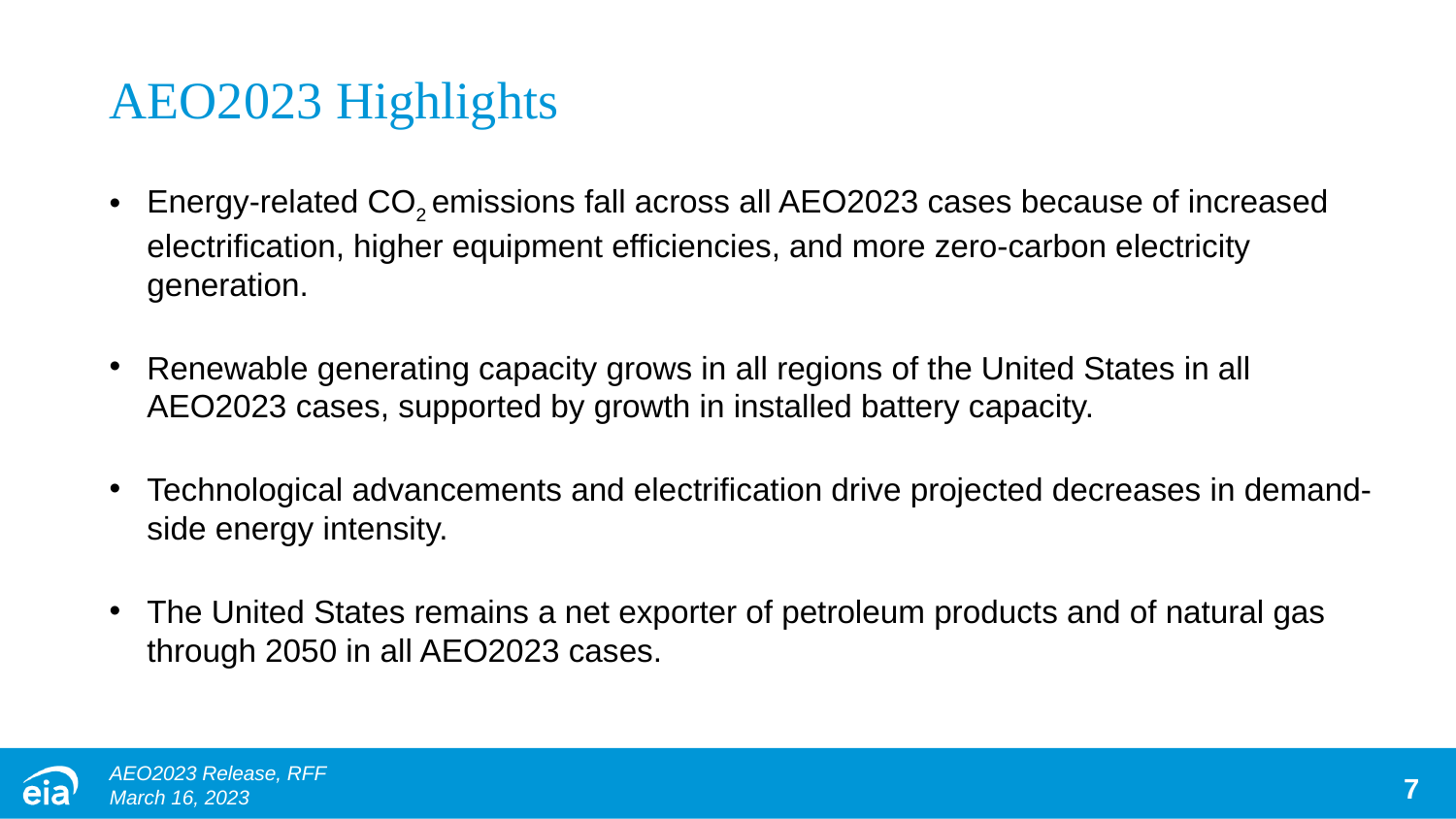

# AEO2023 Highlights
Energy-related CO2 emissions fall across all AEO2023 cases because of increased electrification, higher equipment efficiencies, and more zero-carbon electricity generation.
Renewable generating capacity grows in all regions of the United States in all AEO2023 cases, supported by growth in installed battery capacity.
Technological advancements and electrification drive projected decreases in demand-side energy intensity.
The United States remains a net exporter of petroleum products and of natural gas through 2050 in all AEO2023 cases.
AEO2023 Release, RFF
March 16, 2023
7